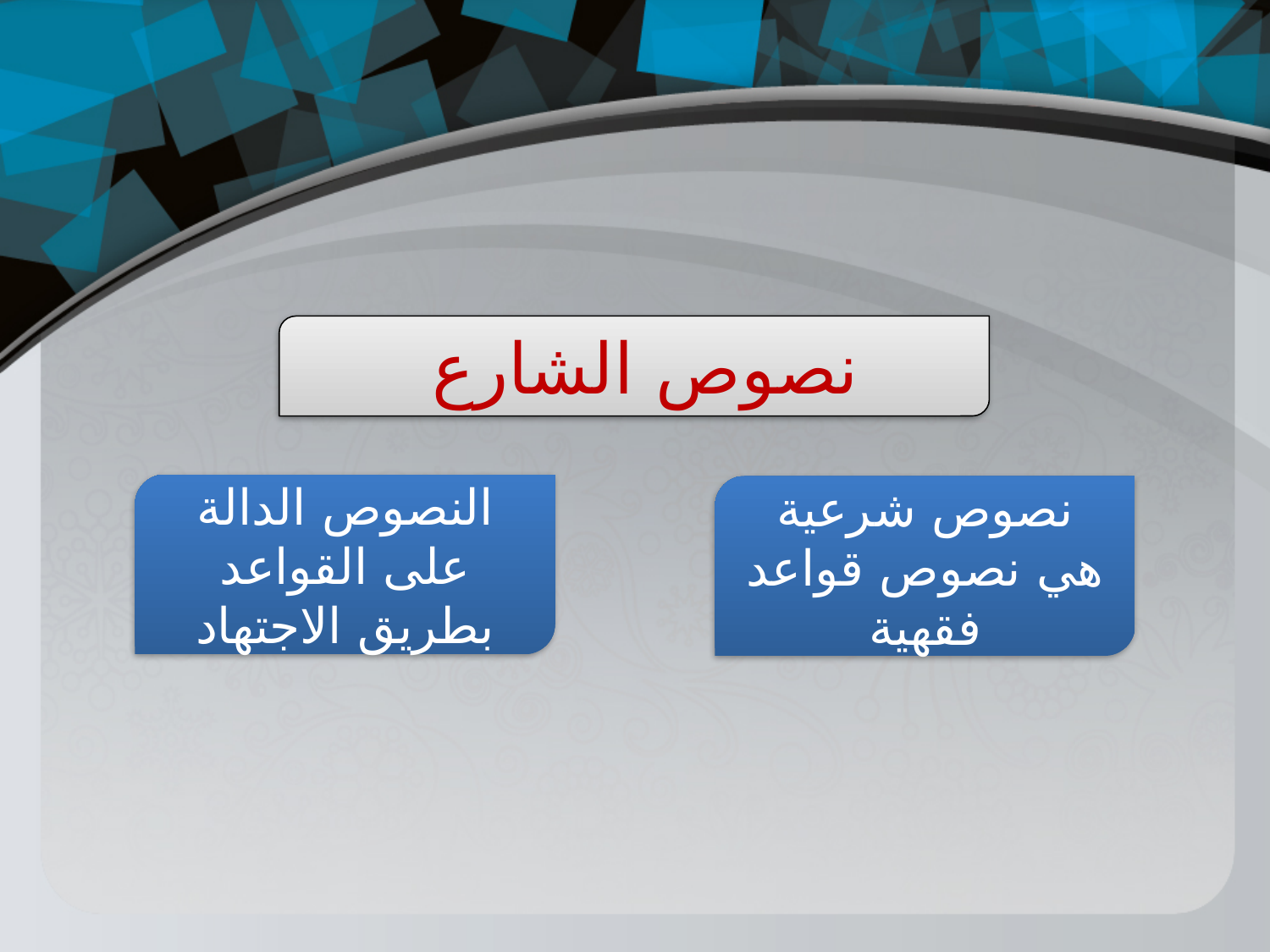

نصوص الشارع
النصوص الدالة على القواعد بطريق الاجتهاد
نصوص شرعية هي نصوص قواعد فقهية